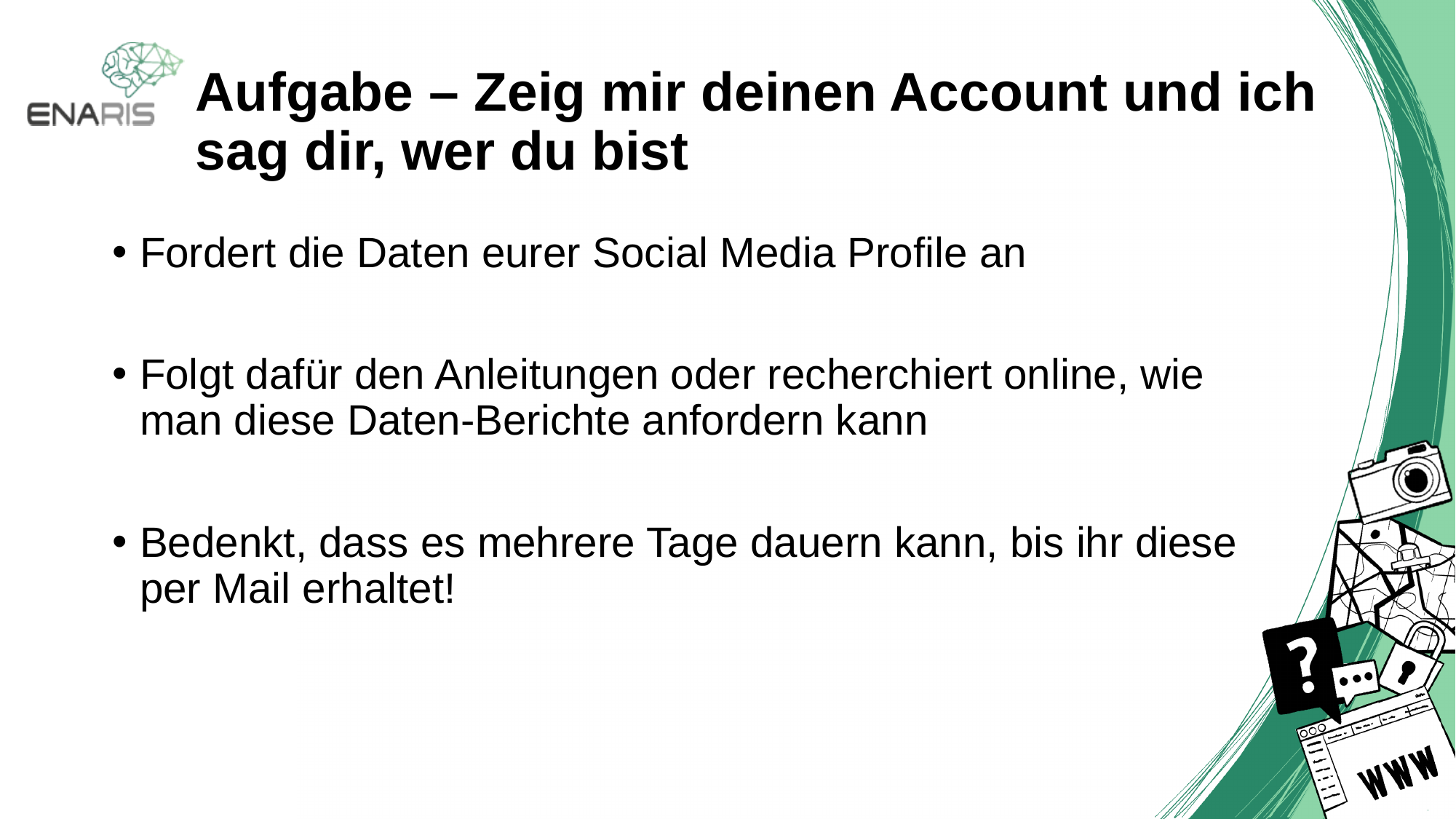

# Aufgabe – Zeig mir deinen Account und ich sag dir, wer du bist
Fordert die Daten eurer Social Media Profile an

Folgt dafür den Anleitungen oder recherchiert online, wie man diese Daten-Berichte anfordern kann

Bedenkt, dass es mehrere Tage dauern kann, bis ihr diese per Mail erhaltet!